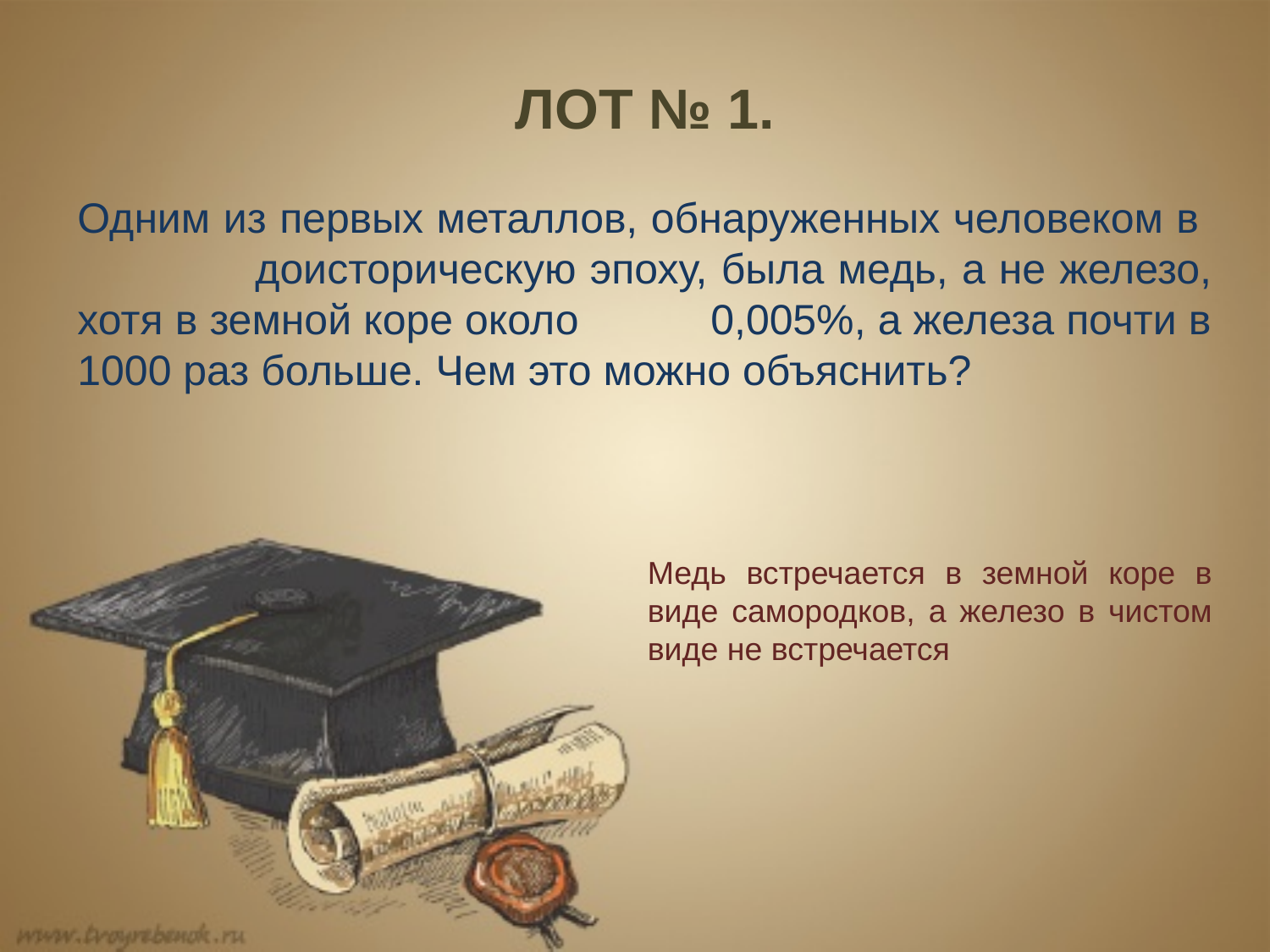

ЛОТ № 1.

Одним из первых металлов, обнаруженных человеком в               доисторическую эпоху, была медь, а не железо, хотя в земной коре около           0,005%, а железа почти в 1000 раз больше. Чем это можно объяснить?

Медь встречается в земной коре в виде самородков, а железо в чистом виде не встречается